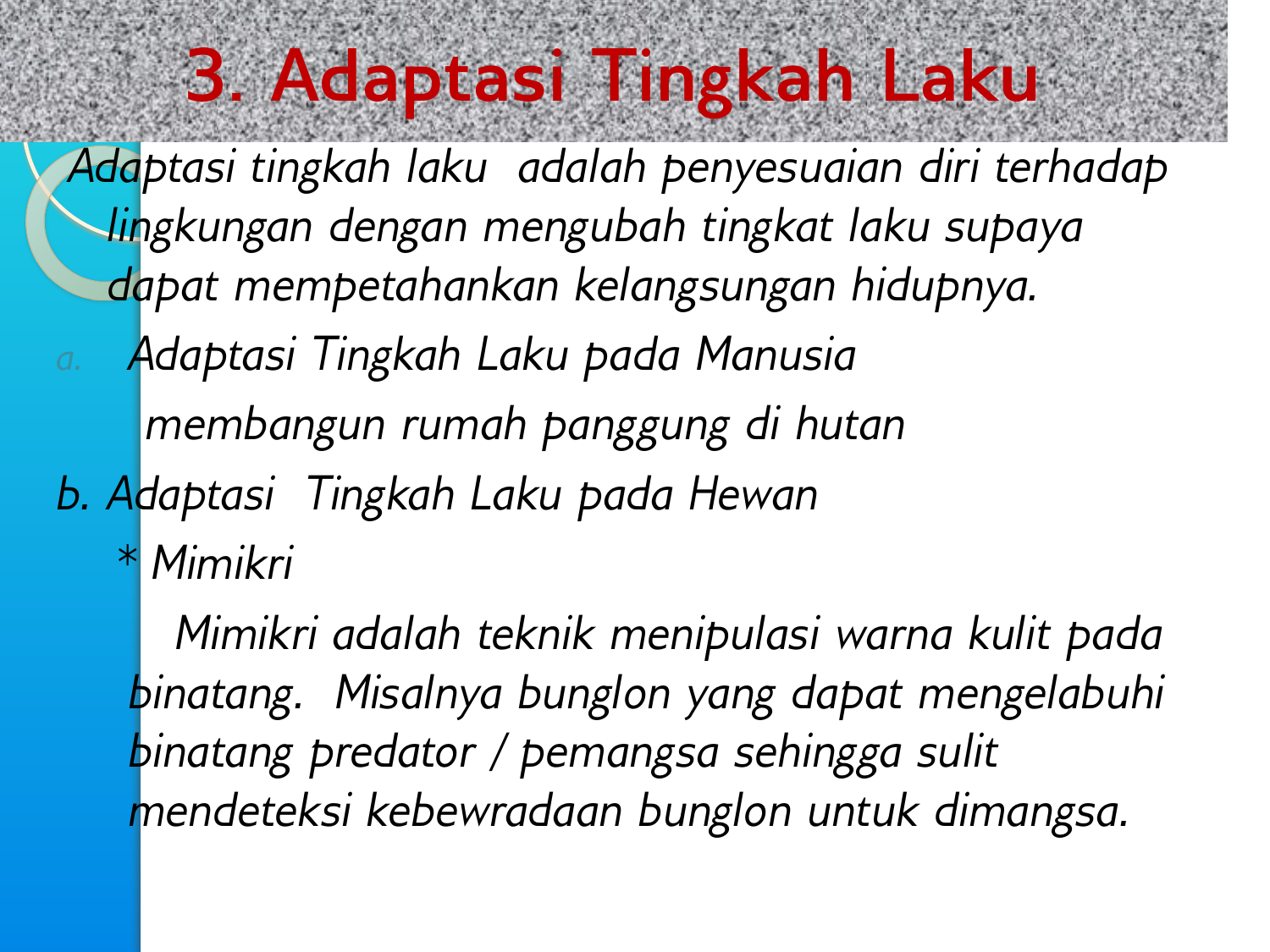

# 3. Adaptasi Tingkah Laku
Adaptasi tingkah laku  adalah penyesuaian diri terhadap lingkungan dengan mengubah tingkat laku supaya dapat mempetahankan kelangsungan hidupnya.
Adaptasi Tingkah Laku pada Manusia
      membangun rumah panggung di hutan
b. Adaptasi  Tingkah Laku pada Hewan
    * Mimikri
        Mimikri adalah teknik menipulasi warna kulit pada binatang.  Misalnya bunglon yang dapat mengelabuhi binatang predator / pemangsa sehingga sulit mendeteksi kebewradaan bunglon untuk dimangsa.